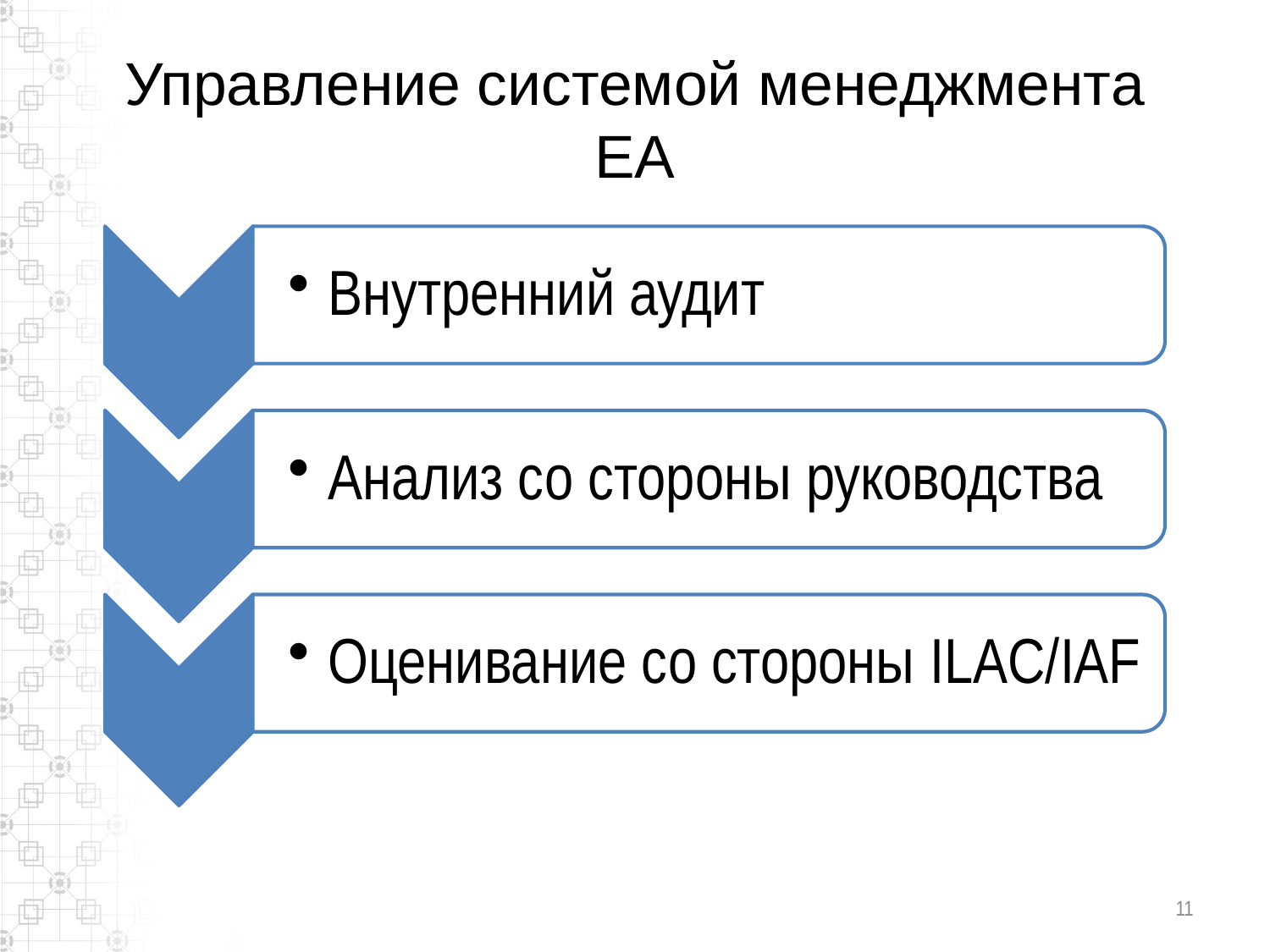

# Управление системой менеджмента ЕА

Внутренний аудит

Анализ со стороны руководства

Оценивание со стороны ILAC/IAF
11